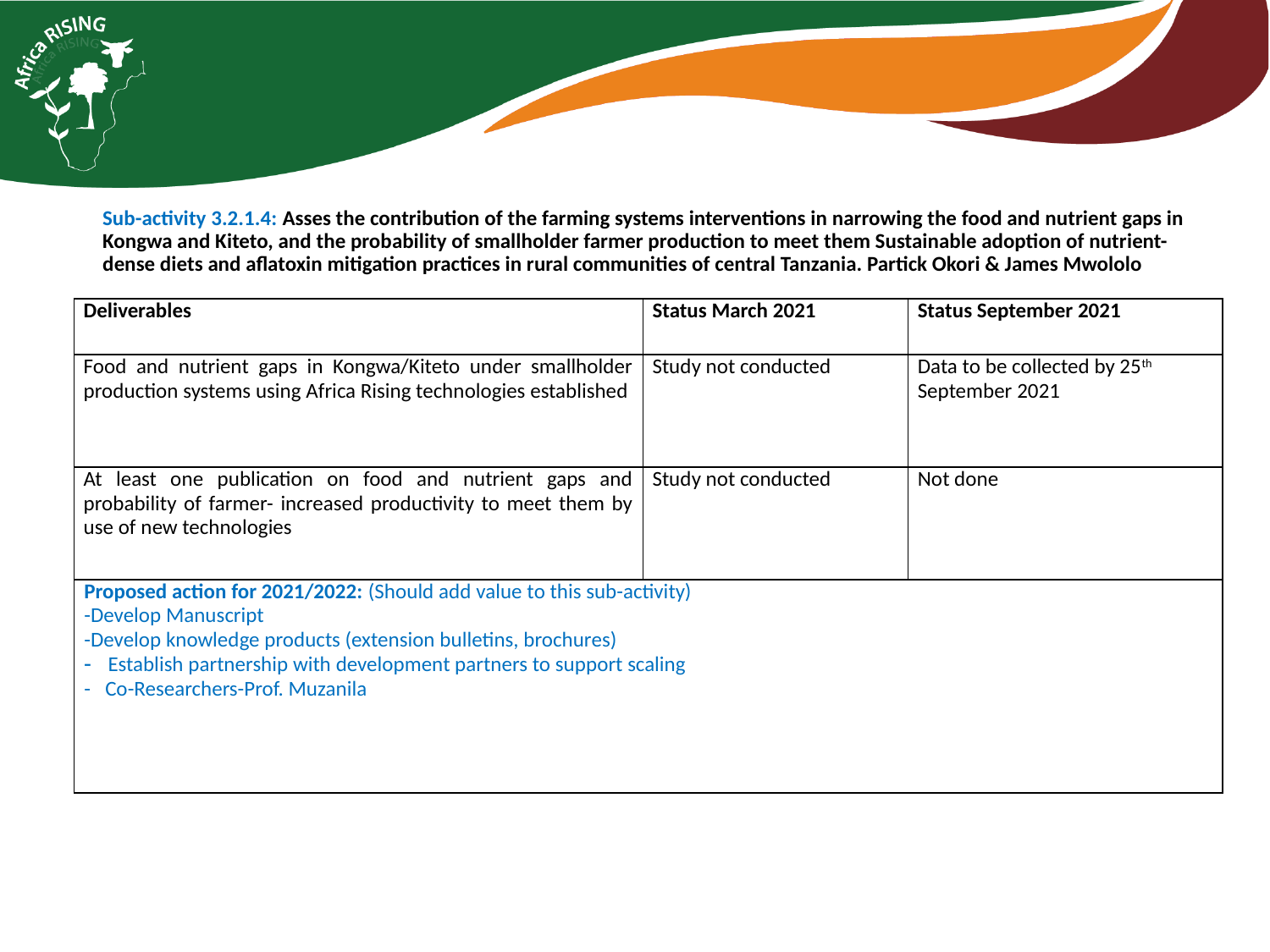

Sub-activity 3.2.1.4: Asses the contribution of the farming systems interventions in narrowing the food and nutrient gaps in Kongwa and Kiteto, and the probability of smallholder farmer production to meet them Sustainable adoption of nutrient-dense diets and aflatoxin mitigation practices in rural communities of central Tanzania. Partick Okori & James Mwololo
| Deliverables | Status March 2021 | Status September 2021 |
| --- | --- | --- |
| Food and nutrient gaps in Kongwa/Kiteto under smallholder production systems using Africa Rising technologies established | Study not conducted | Data to be collected by 25th September 2021 |
| At least one publication on food and nutrient gaps and probability of farmer- increased productivity to meet them by use of new technologies | Study not conducted | Not done |
| Proposed action for 2021/2022: (Should add value to this sub-activity) -Develop Manuscript -Develop knowledge products (extension bulletins, brochures) Establish partnership with development partners to support scaling - Co-Researchers-Prof. Muzanila |  |  |